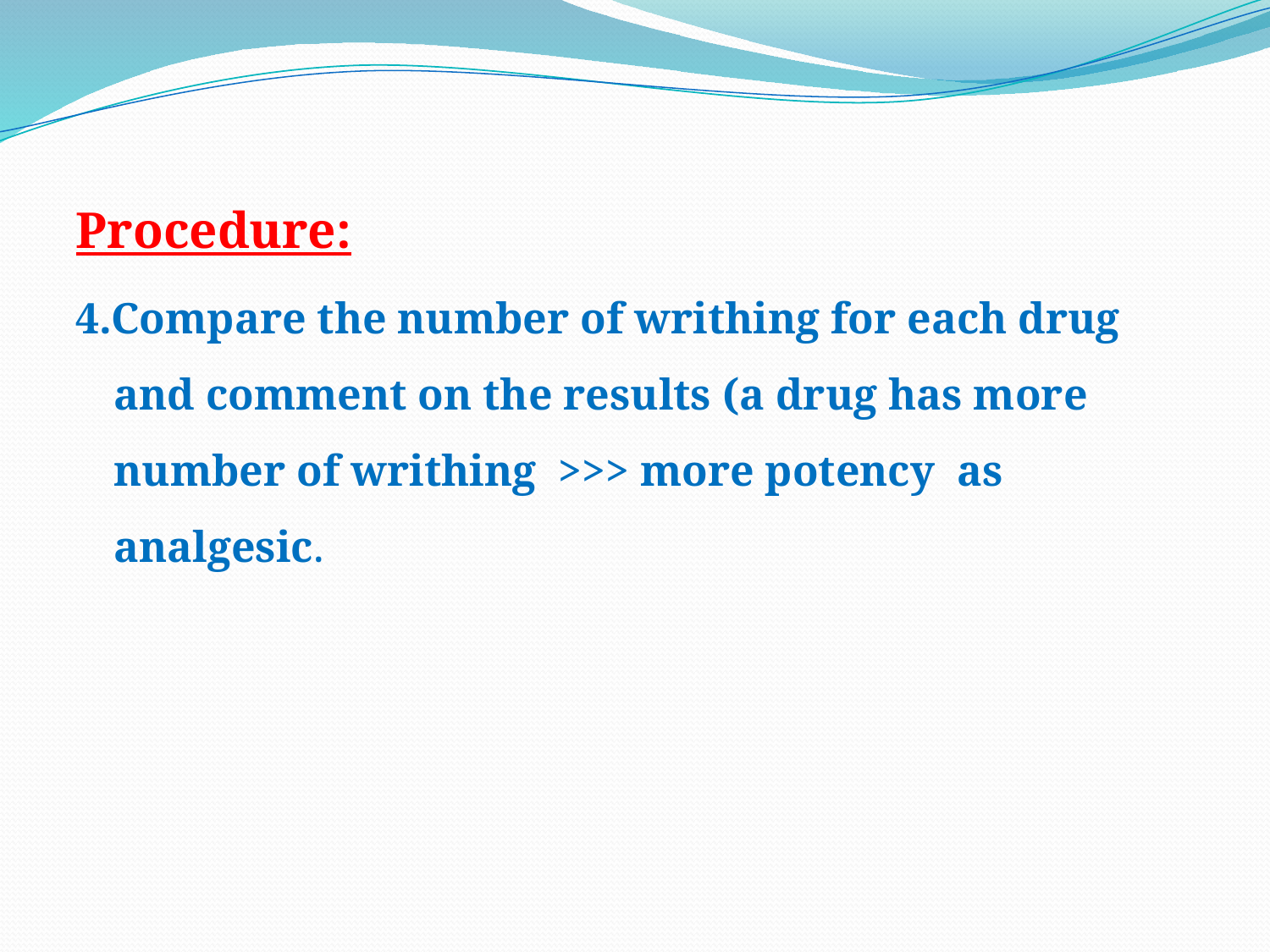

Procedure:
4.Compare the number of writhing for each drug and comment on the results (a drug has more number of writhing  >>> more potency  as analgesic.